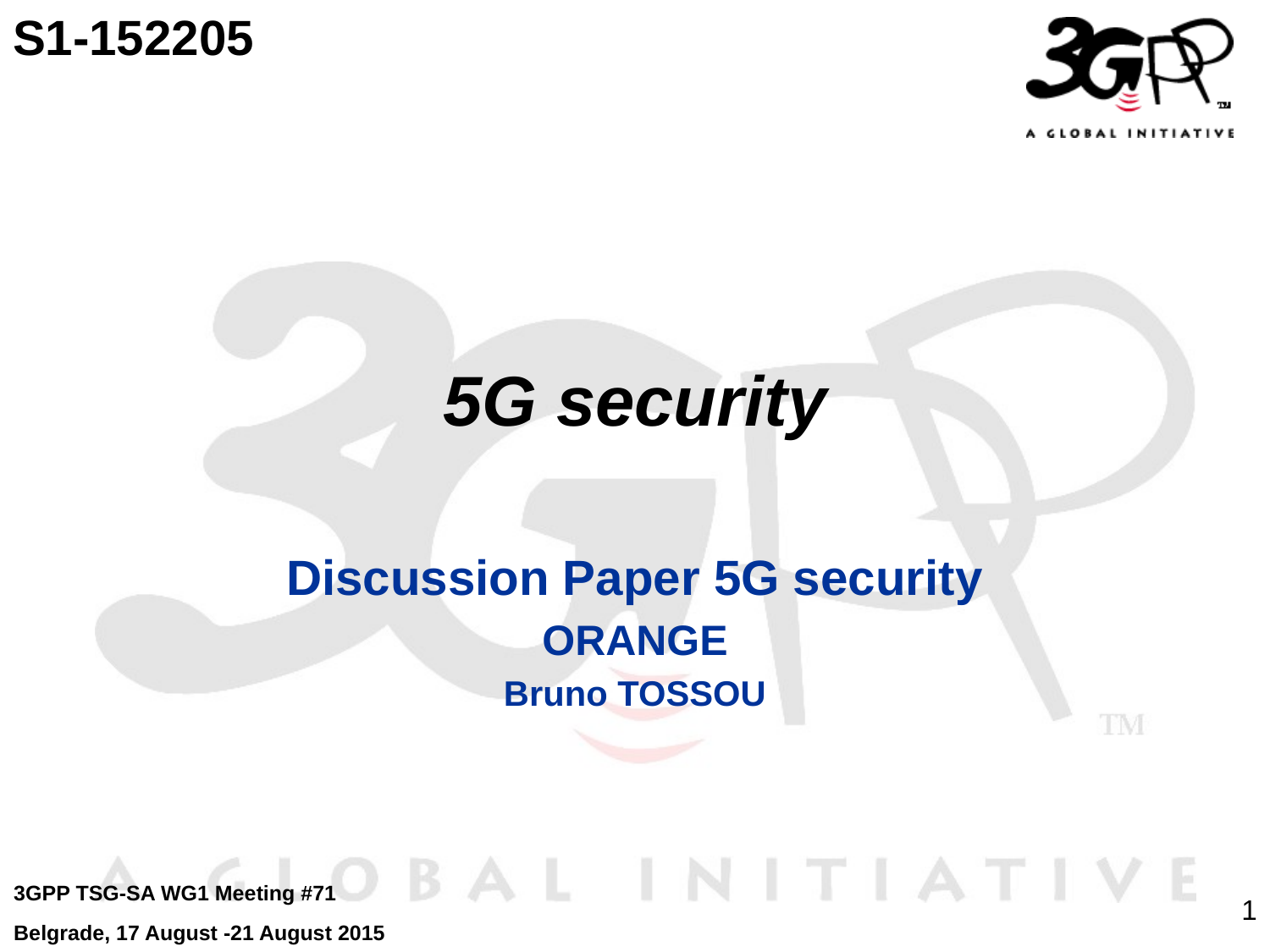

S1-152205
# 5G security
Discussion Paper 5G security
ORANGE
Bruno TOSSOU

3GPP TSG-SA WG1 Meeting #71
Belgrade, 17 August -21 August 2015
1